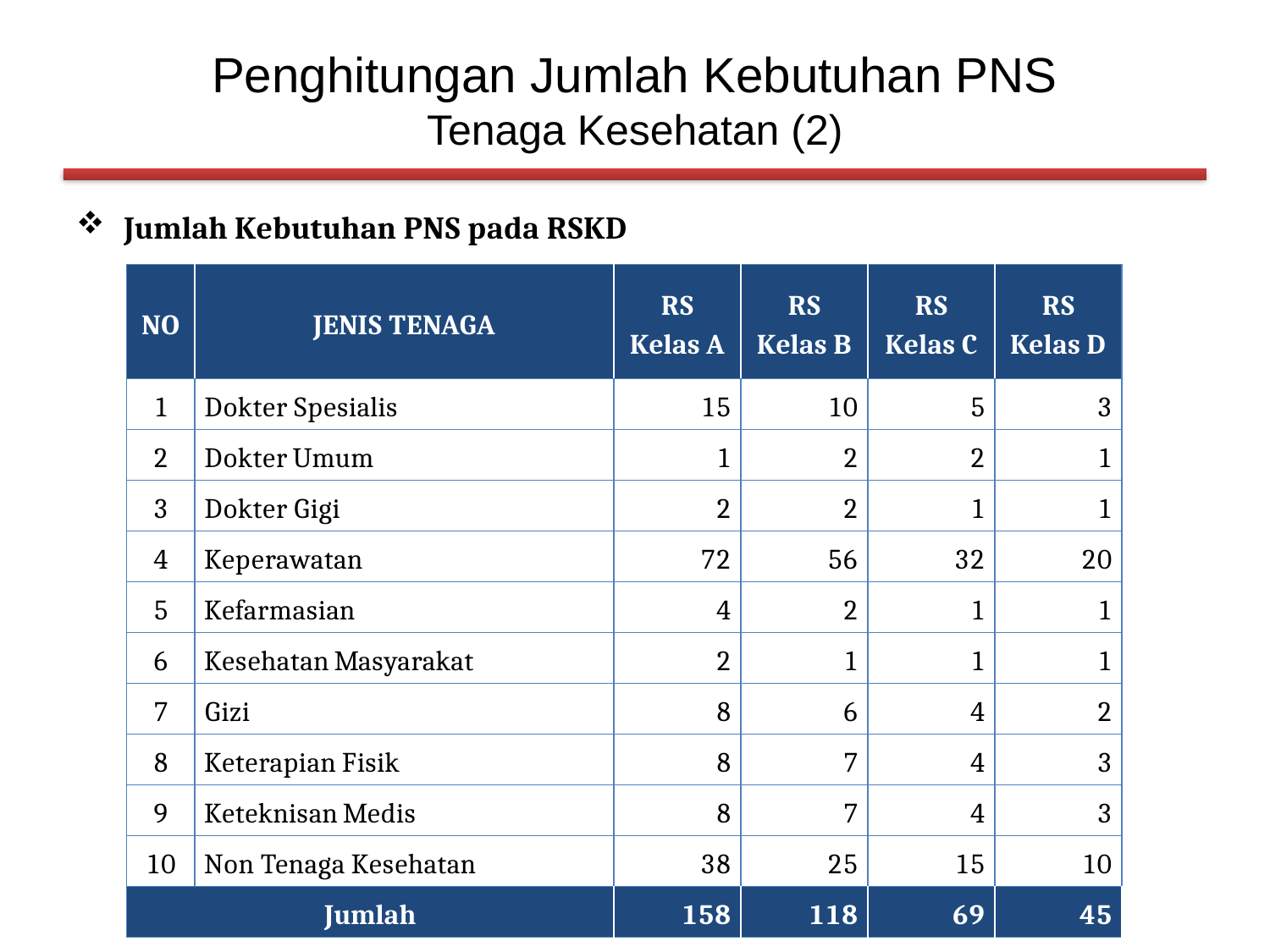

# Penghitungan Jumlah Kebutuhan PNS Tenaga Kesehatan (2)

Jumlah Kebutuhan PNS pada RSKD
| NO | JENIS TENAGA | RS Kelas A | RS Kelas B | RS Kelas C | RS Kelas D |
| --- | --- | --- | --- | --- | --- |
| 1 | Dokter Spesialis | 15 | 10 | 5 | 3 |
| 2 | Dokter Umum | 1 | 2 | 2 | 1 |
| 3 | Dokter Gigi | 2 | 2 | 1 | 1 |
| 4 | Keperawatan | 72 | 56 | 32 | 20 |
| 5 | Kefarmasian | 4 | 2 | 1 | 1 |
| 6 | Kesehatan Masyarakat | 2 | 1 | 1 | 1 |
| 7 | Gizi | 8 | 6 | 4 | 2 |
| 8 | Keterapian Fisik | 8 | 7 | 4 | 3 |
| 9 | Keteknisan Medis | 8 | 7 | 4 | 3 |
| 10 | Non Tenaga Kesehatan | 38 | 25 | 15 | 10 |
| Jumlah |  | 158 | 118 | 69 | 45 |